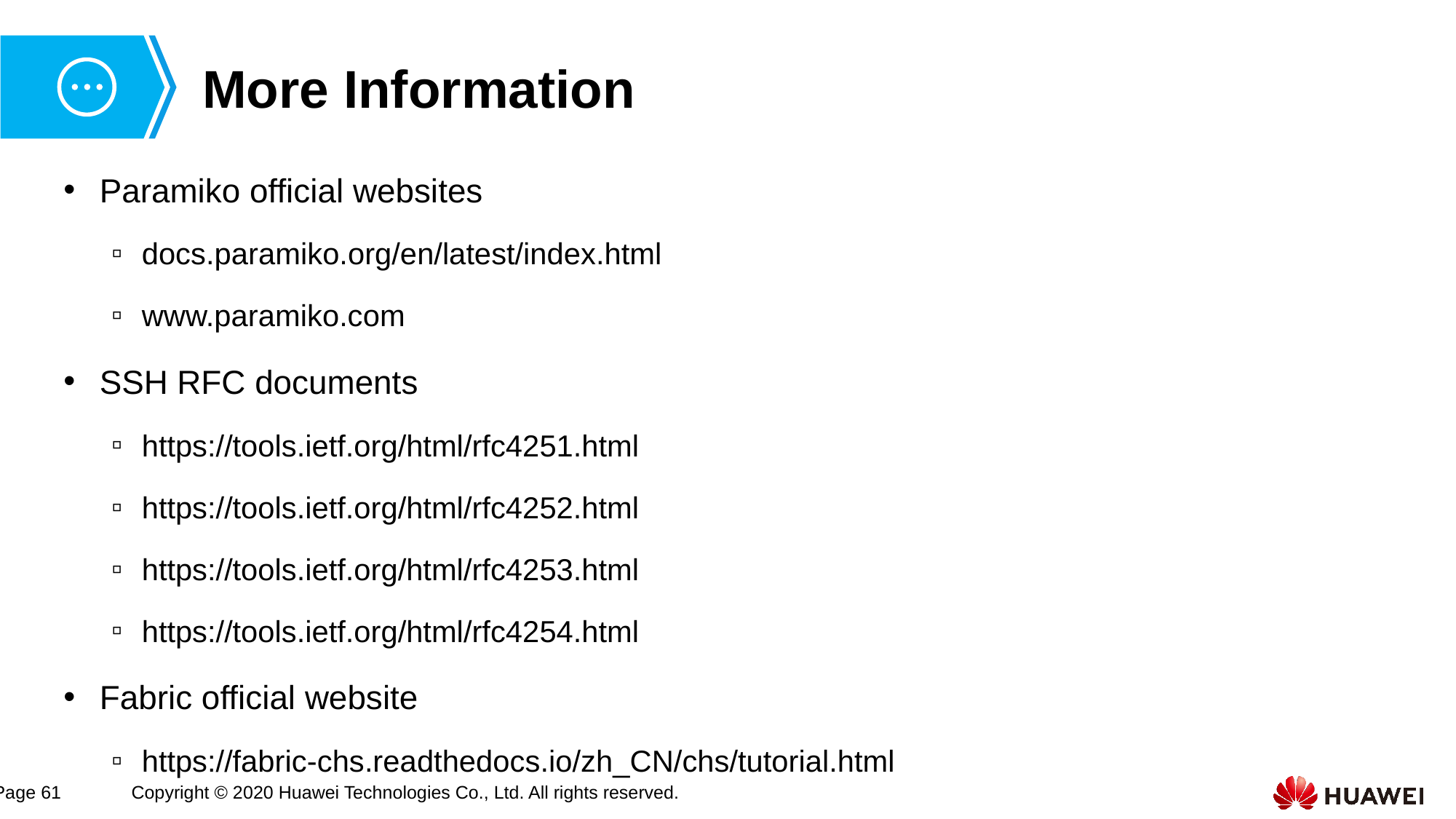

Paramiko official websites
docs.paramiko.org/en/latest/index.html
www.paramiko.com
SSH RFC documents
https://tools.ietf.org/html/rfc4251.html
https://tools.ietf.org/html/rfc4252.html
https://tools.ietf.org/html/rfc4253.html
https://tools.ietf.org/html/rfc4254.html
Fabric official website
https://fabric-chs.readthedocs.io/zh_CN/chs/tutorial.html